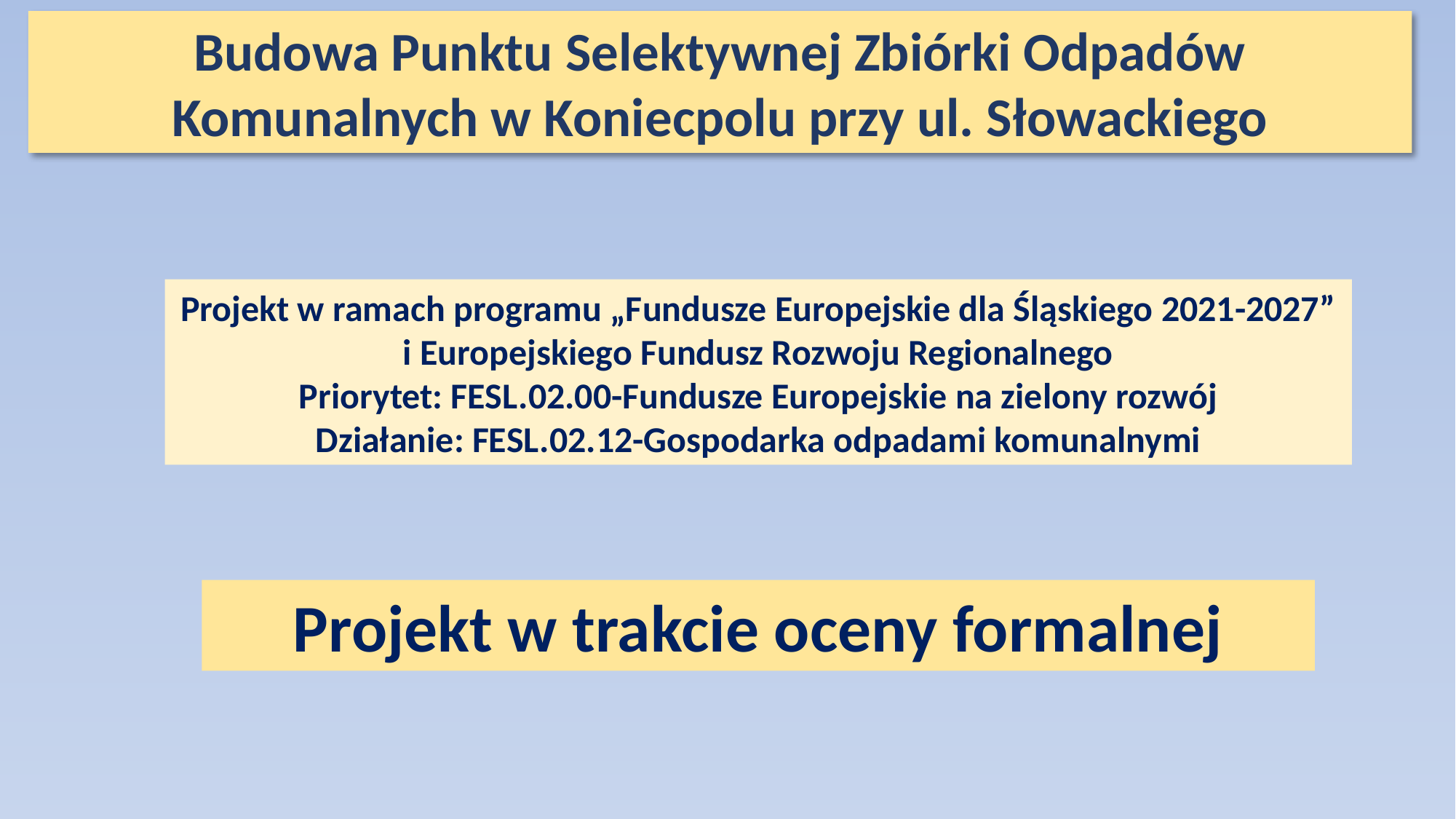

Budowa Punktu Selektywnej Zbiórki Odpadów Komunalnych w Koniecpolu przy ul. Słowackiego
#
Projekt w ramach programu „Fundusze Europejskie dla Śląskiego 2021-2027” i Europejskiego Fundusz Rozwoju Regionalnego
Priorytet: FESL.02.00-Fundusze Europejskie na zielony rozwój
Działanie: FESL.02.12-Gospodarka odpadami komunalnymi
Projekt w trakcie oceny formalnej